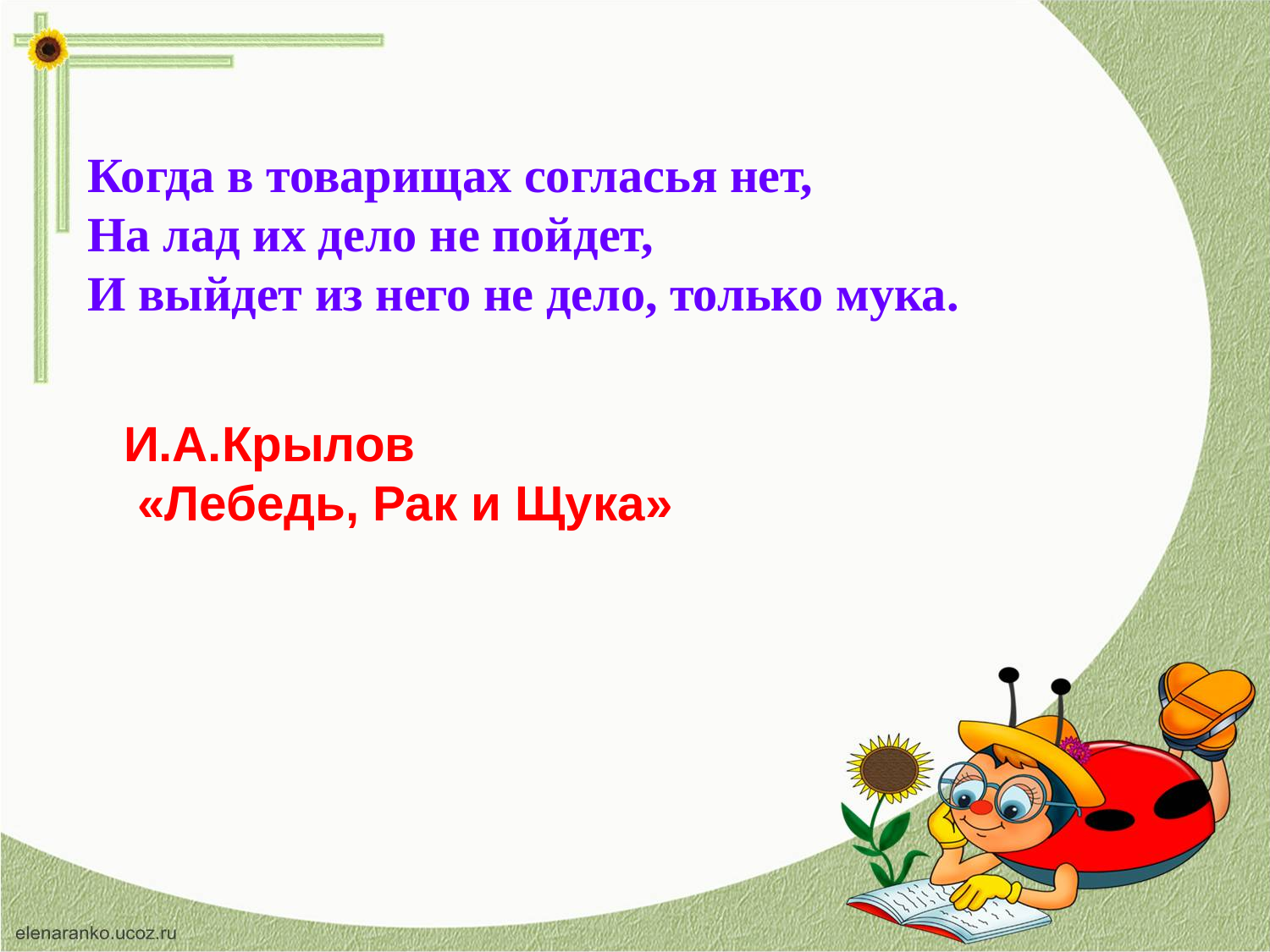

Когда в товарищах согласья нет,
На лад их дело не пойдет,
И выйдет из него не дело, только мука.
И.А.Крылов
 «Лебедь, Рак и Щука»